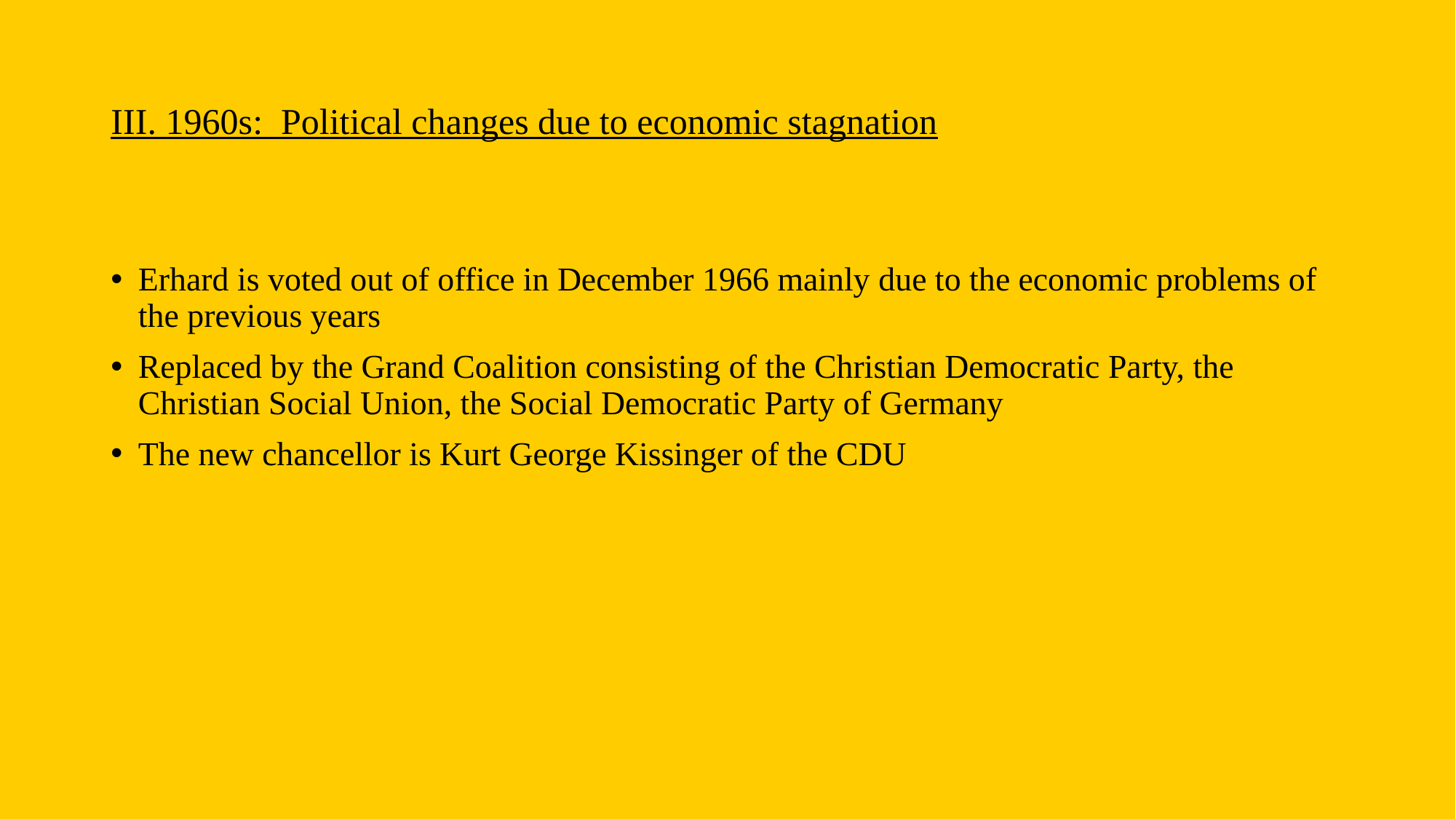

# III. 1960s:  Political changes due to economic stagnation

Erhard is voted out of office in December 1966 mainly due to the economic problems of the previous years
Replaced by the Grand Coalition consisting of the Christian Democratic Party, the Christian Social Union, the Social Democratic Party of Germany
The new chancellor is Kurt George Kissinger of the CDU